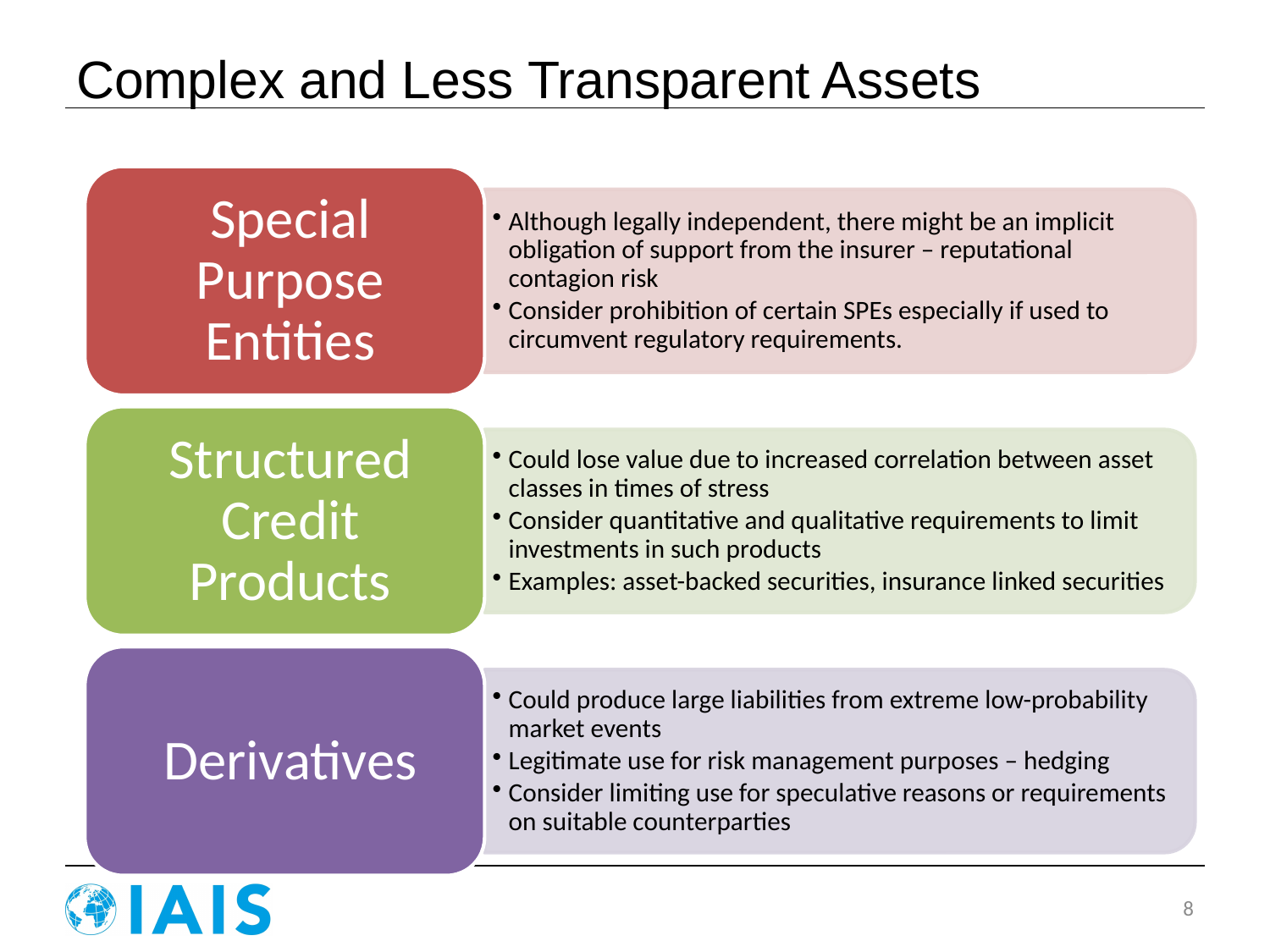

# Complex and Less Transparent Assets
Although legally independent, there might be an implicit obligation of support from the insurer – reputational contagion risk
Consider prohibition of certain SPEs especially if used to circumvent regulatory requirements.
Special Purpose Entities
Could lose value due to increased correlation between asset classes in times of stress
Consider quantitative and qualitative requirements to limit investments in such products
Examples: asset-backed securities, insurance linked securities
Structured Credit Products
Could produce large liabilities from extreme low-probability market events
Legitimate use for risk management purposes – hedging
Consider limiting use for speculative reasons or requirements on suitable counterparties
Derivatives
8